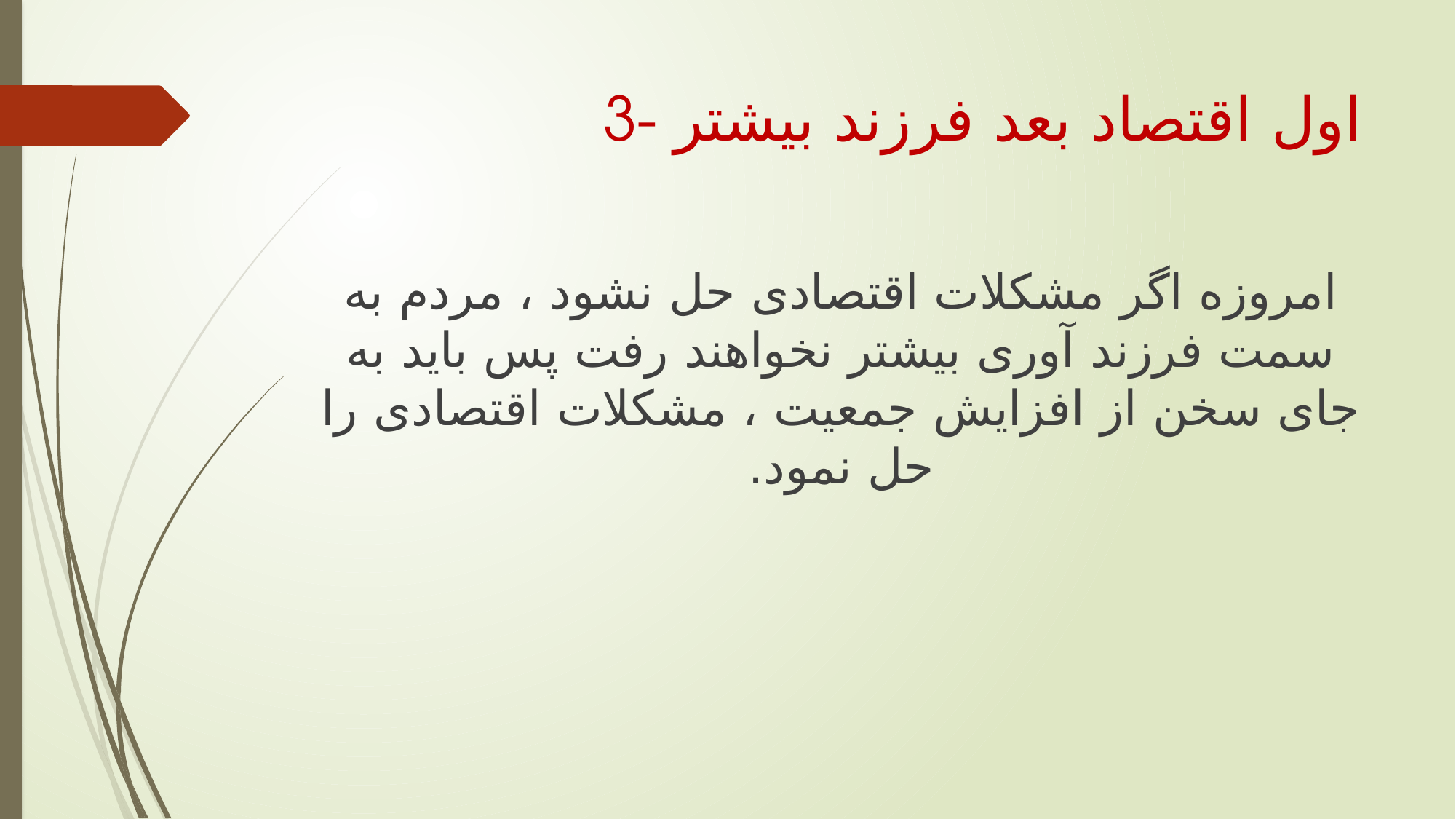

# 3- اول اقتصاد بعد فرزند بیشتر
امروزه اگر مشکلات اقتصادی حل نشود ، مردم به سمت فرزند آوری بیشتر نخواهند رفت پس باید به جای سخن از افزایش جمعیت ، مشکلات اقتصادی را حل نمود.